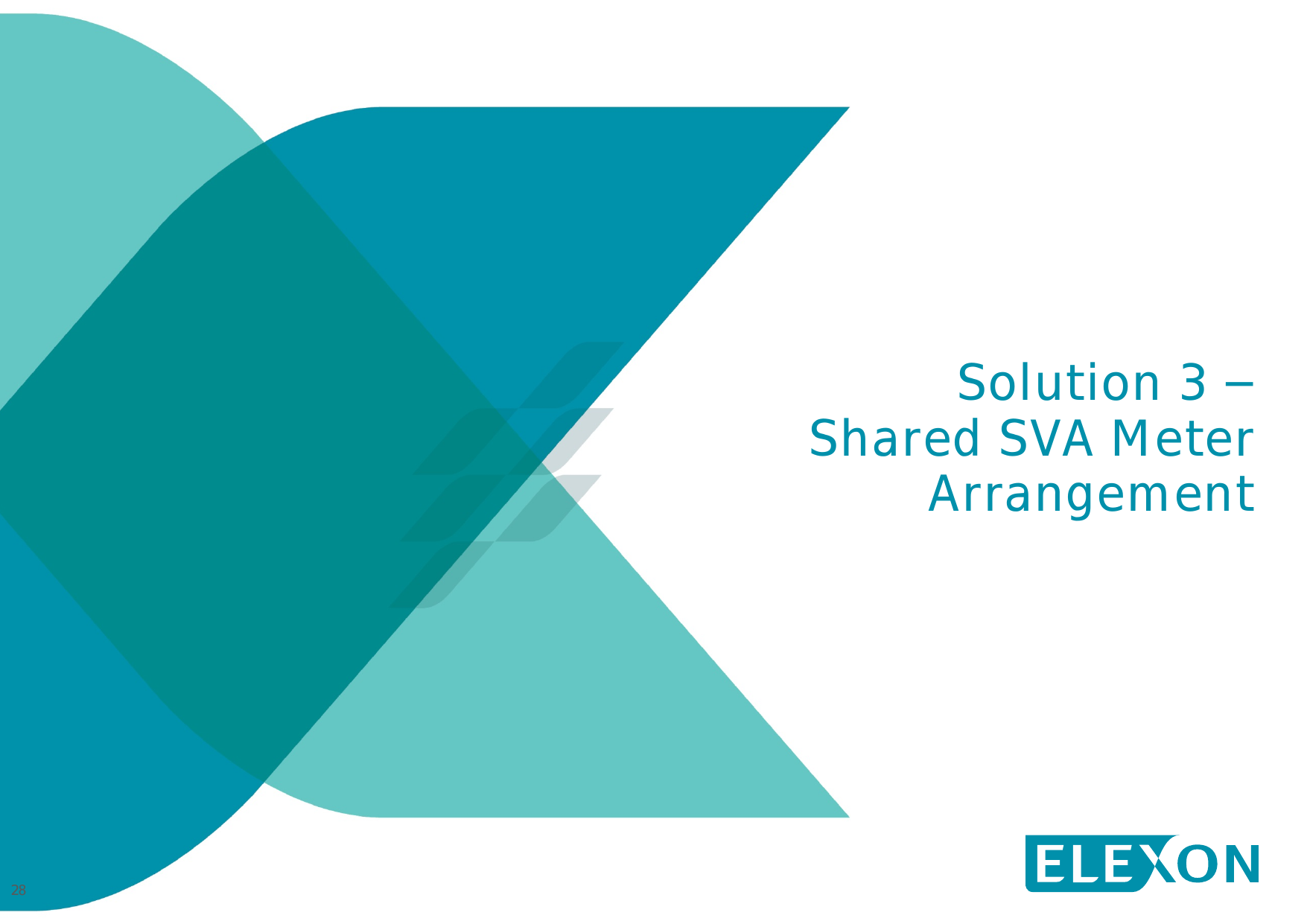

# Solution 3 – Shared SVA Meter Arrangement
28